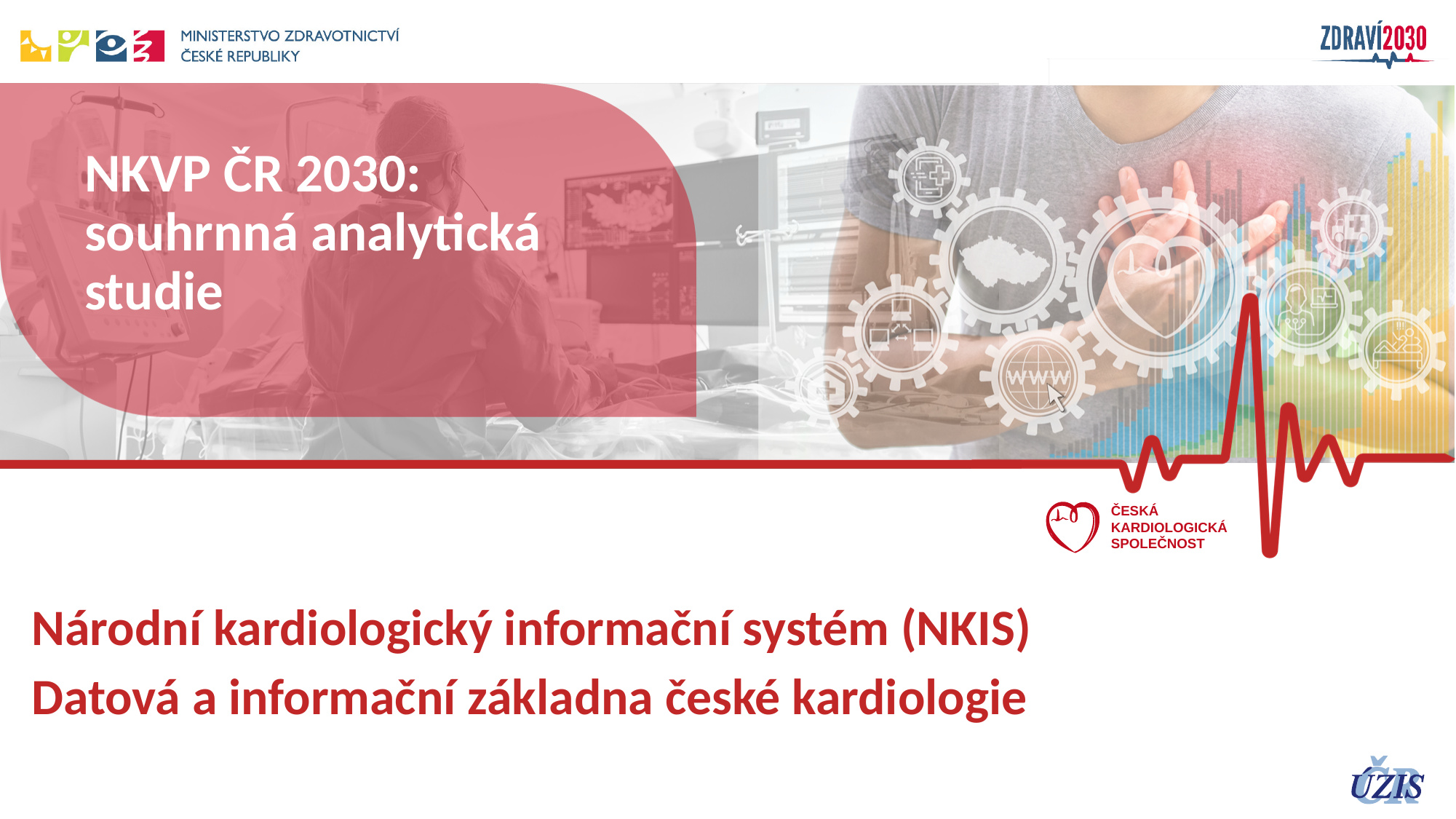

# NKVP ČR 2030: souhrnná analytická studie
Národní kardiologický informační systém (NKIS)
Datová a informační základna české kardiologie